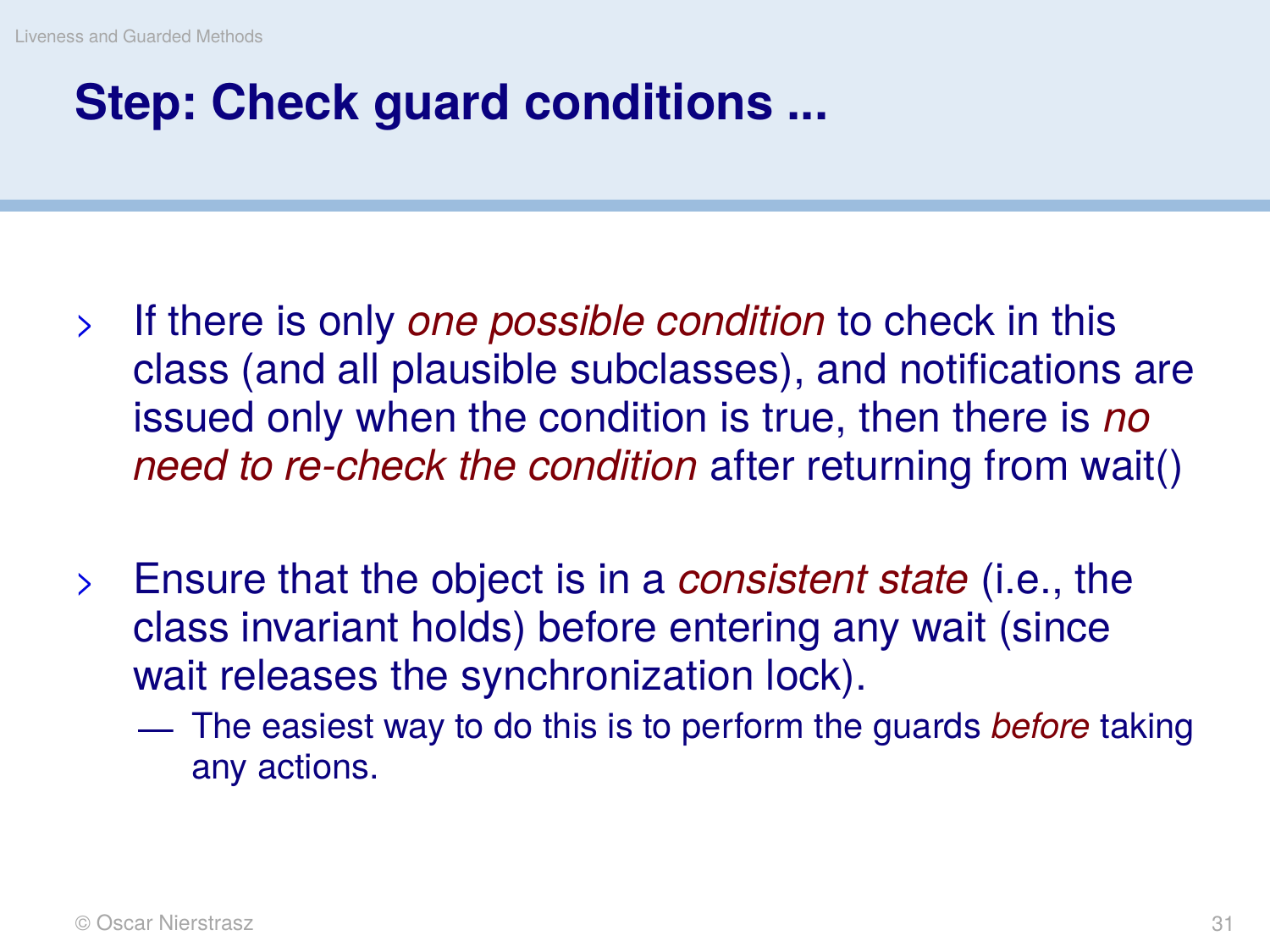

Liveness and Guarded Methods
# Step: Check guard conditions ...
If there is only one possible condition to check in this class (and all plausible subclasses), and notifications are issued only when the condition is true, then there is no need to re-check the condition after returning from wait()

Ensure that the object is in a consistent state (i.e., the class invariant holds) before entering any wait (since wait releases the synchronization lock).
The easiest way to do this is to perform the guards before taking any actions.
© Oscar Nierstrasz
31